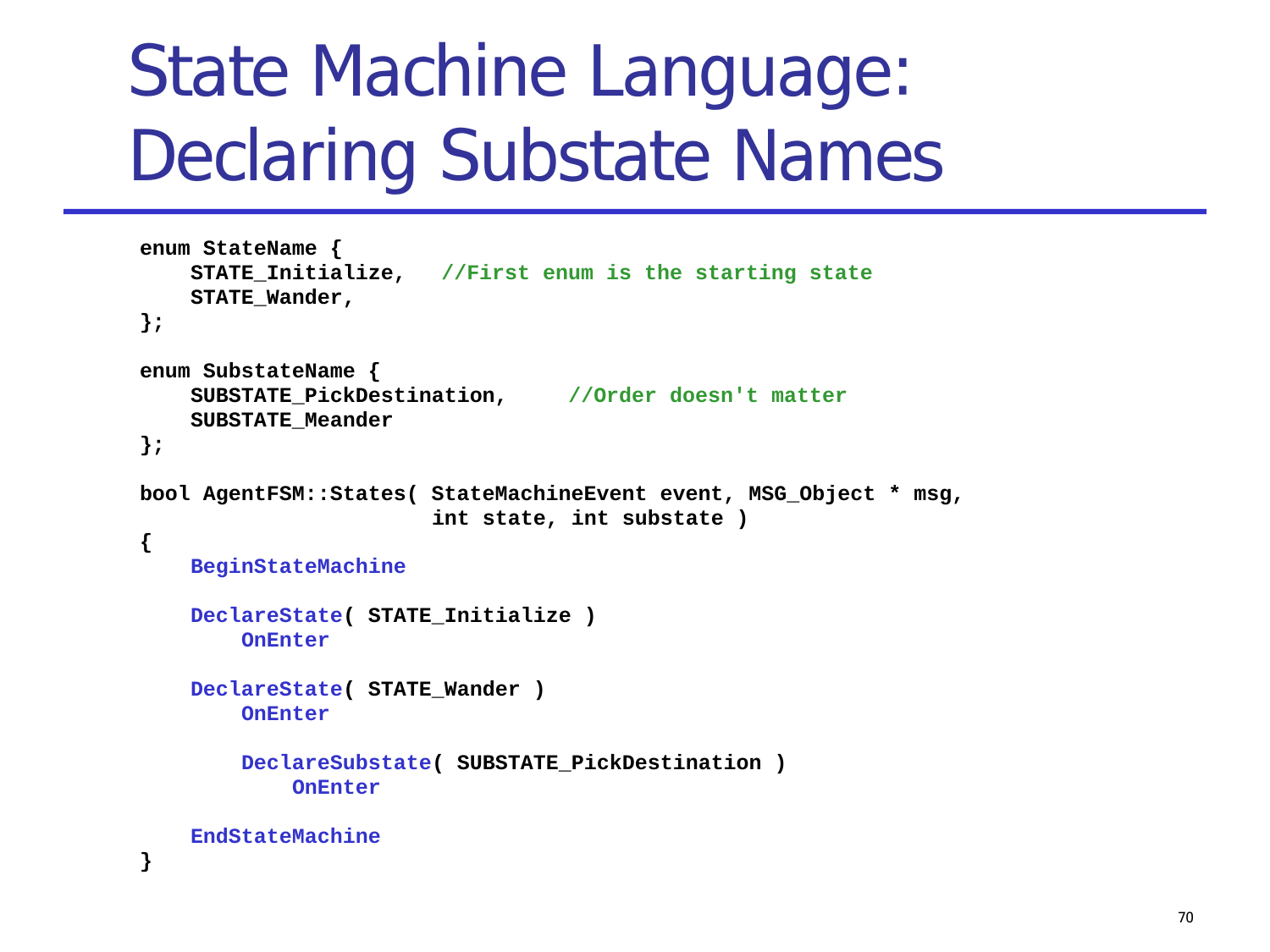

# State Machine Language: Declaring Substate Names
enum StateName {
    STATE_Initialize,	//First enum is the starting state
    STATE_Wander,
};

enum SubstateName {
    SUBSTATE_PickDestination,	//Order doesn't matter
    SUBSTATE_Meander
};

bool AgentFSM::States( StateMachineEvent event, MSG_Object * msg,
                       int state, int substate )
{
    BeginStateMachine

    DeclareState( STATE_Initialize )
        OnEnter

    DeclareState( STATE_Wander )
        OnEnter

        DeclareSubstate( SUBSTATE_PickDestination )
            OnEnter

    EndStateMachine
}
70